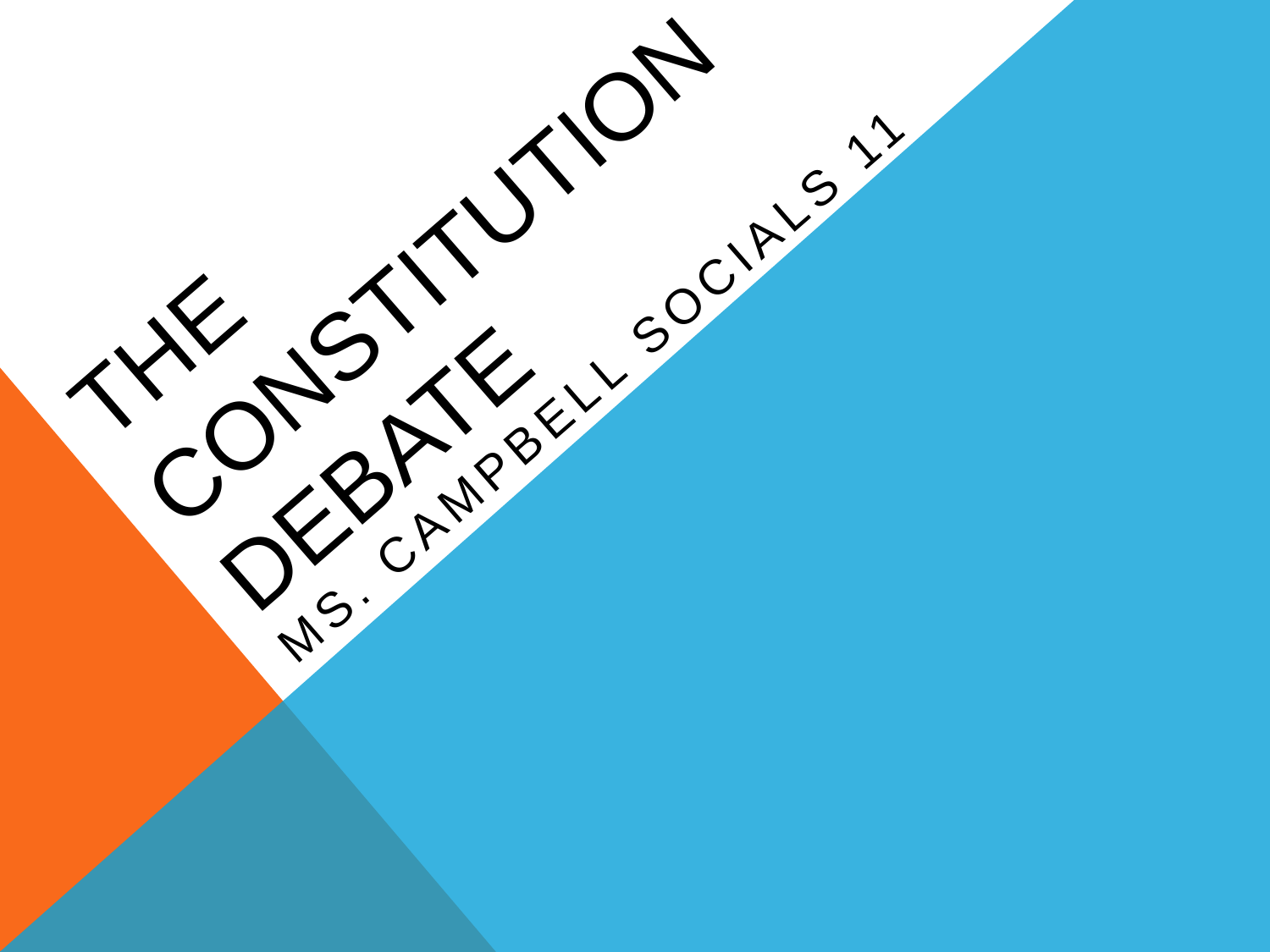

# The Constitution Debate
Ms. Campbell Socials 11